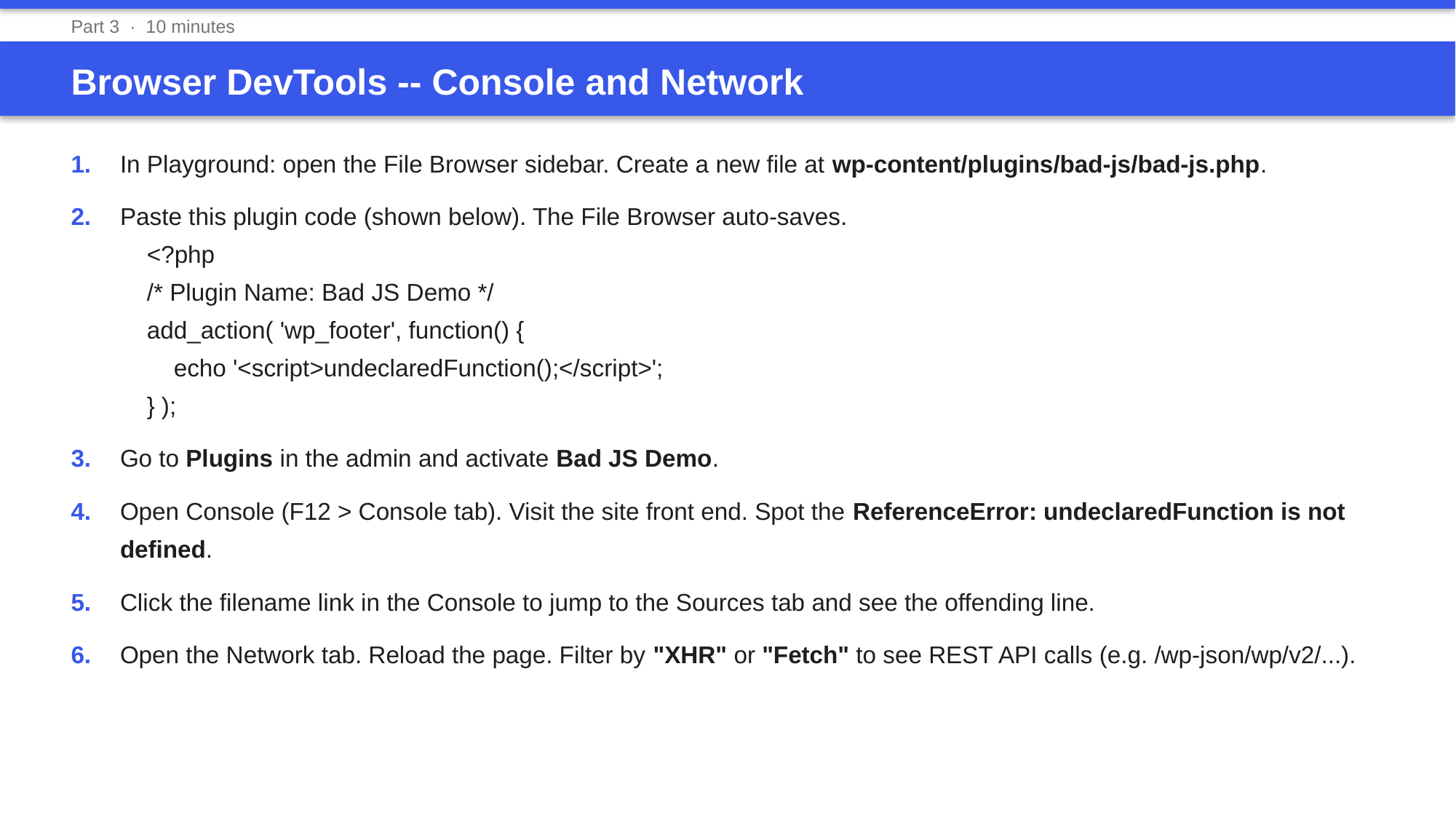

Part 3  ·  10 minutes

Browser DevTools -- Console and Network
1.	In Playground: open the File Browser sidebar. Create a new file at wp-content/plugins/bad-js/bad-js.php.
2.	Paste this plugin code (shown below). The File Browser auto-saves.
    <?php
    /* Plugin Name: Bad JS Demo */
    add_action( 'wp_footer', function() {
        echo '<script>undeclaredFunction();</script>';
    } );
3.	Go to Plugins in the admin and activate Bad JS Demo.
4.	Open Console (F12 > Console tab). Visit the site front end. Spot the ReferenceError: undeclaredFunction is not defined.
5.	Click the filename link in the Console to jump to the Sources tab and see the offending line.
6.	Open the Network tab. Reload the page. Filter by "XHR" or "Fetch" to see REST API calls (e.g. /wp-json/wp/v2/...).